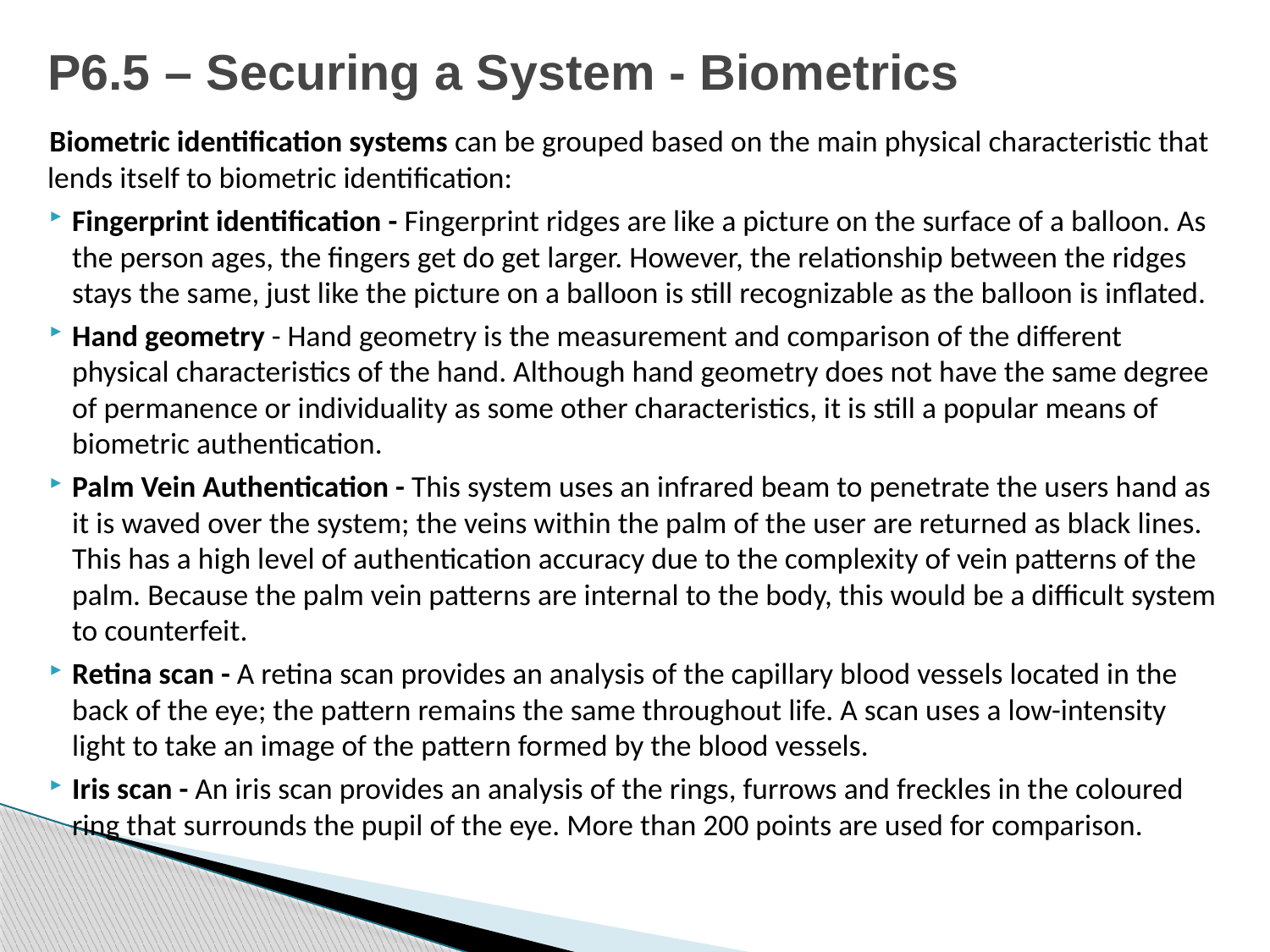

# P6.5 – Securing a System - Biometrics
Biometric identification systems can be grouped based on the main physical characteristic that lends itself to biometric identification:
Fingerprint identification - Fingerprint ridges are like a picture on the surface of a balloon. As the person ages, the fingers get do get larger. However, the relationship between the ridges stays the same, just like the picture on a balloon is still recognizable as the balloon is inflated.
Hand geometry - Hand geometry is the measurement and comparison of the different physical characteristics of the hand. Although hand geometry does not have the same degree of permanence or individuality as some other characteristics, it is still a popular means of biometric authentication.
Palm Vein Authentication - This system uses an infrared beam to penetrate the users hand as it is waved over the system; the veins within the palm of the user are returned as black lines. This has a high level of authentication accuracy due to the complexity of vein patterns of the palm. Because the palm vein patterns are internal to the body, this would be a difficult system to counterfeit.
Retina scan - A retina scan provides an analysis of the capillary blood vessels located in the back of the eye; the pattern remains the same throughout life. A scan uses a low-intensity light to take an image of the pattern formed by the blood vessels.
Iris scan - An iris scan provides an analysis of the rings, furrows and freckles in the coloured ring that surrounds the pupil of the eye. More than 200 points are used for comparison.